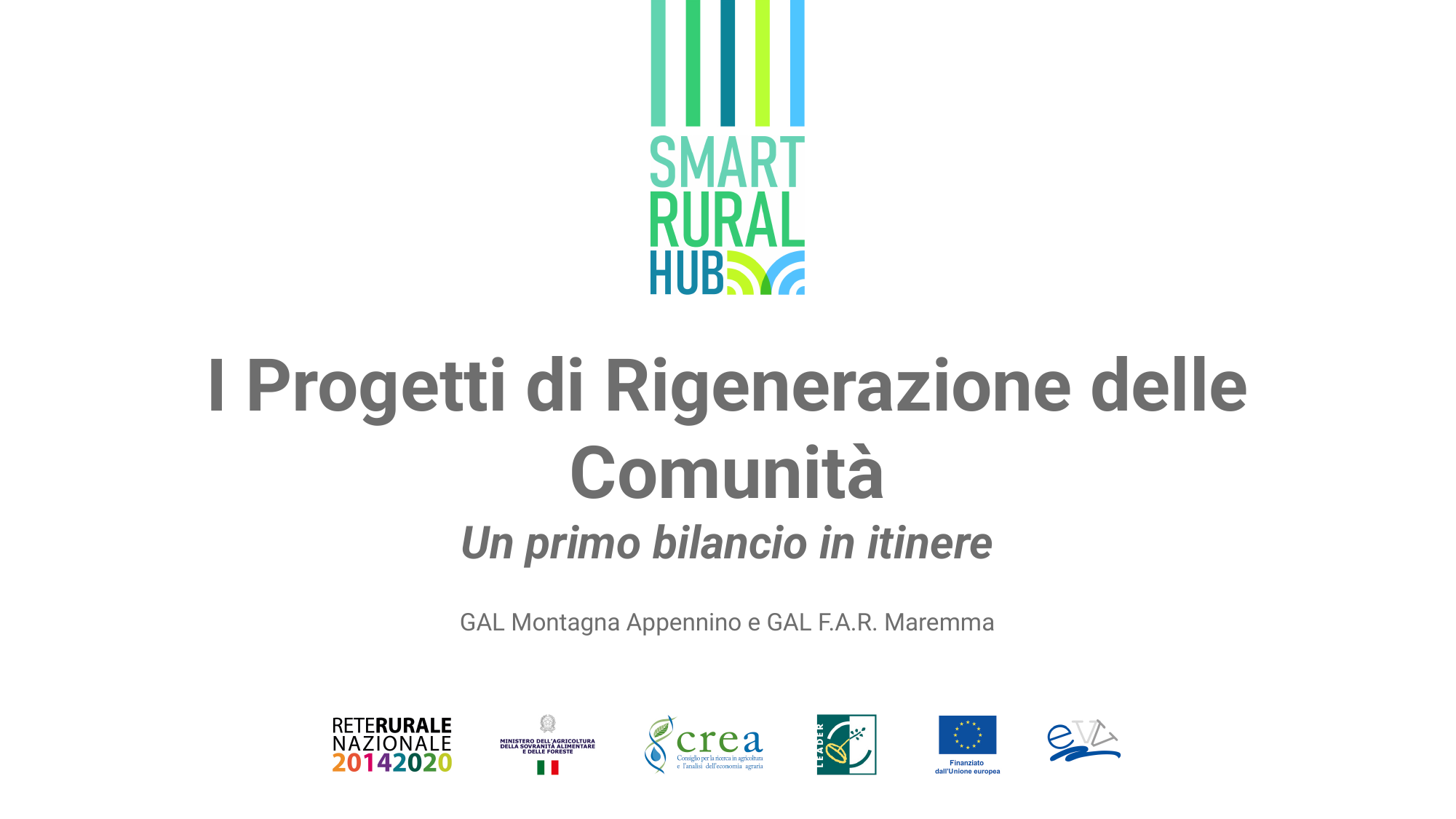

I Progetti di Rigenerazione delle Comunità
Un primo bilancio in itinere
GAL Montagna Appennino e GAL F.A.R. Maremma